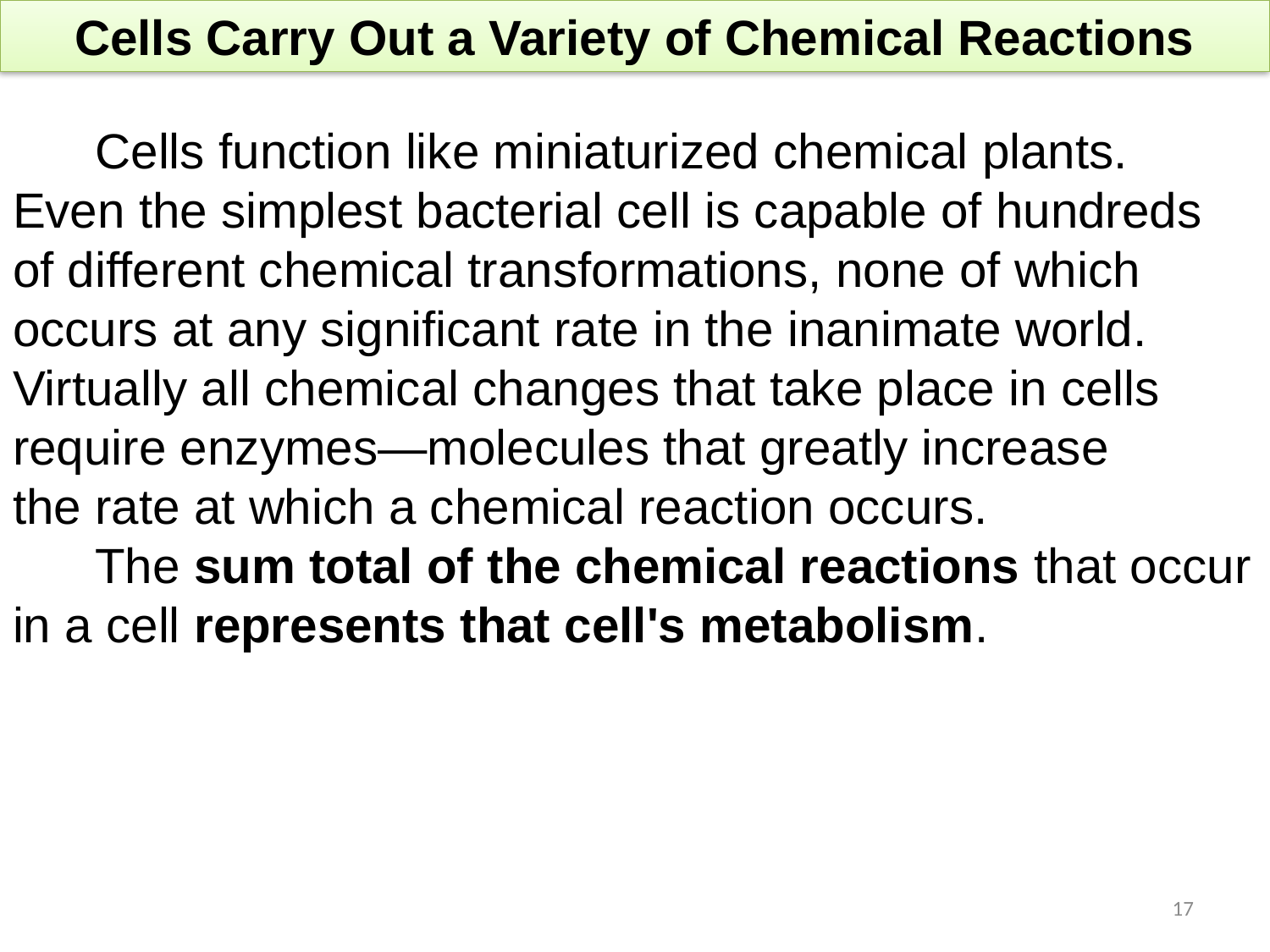

Cells Carry Out a Variety of Chemical Reactions
      Cells function like miniaturized chemical plants.
Even the simplest bacterial cell is capable of hundreds of different chemical transformations, none of which
occurs at any significant rate in the inanimate world.
Virtually all chemical changes that take place in cells
require enzymes—molecules that greatly increase
the rate at which a chemical reaction occurs.
      The sum total of the chemical reactions that occur
in a cell represents that cell's metabolism.
17